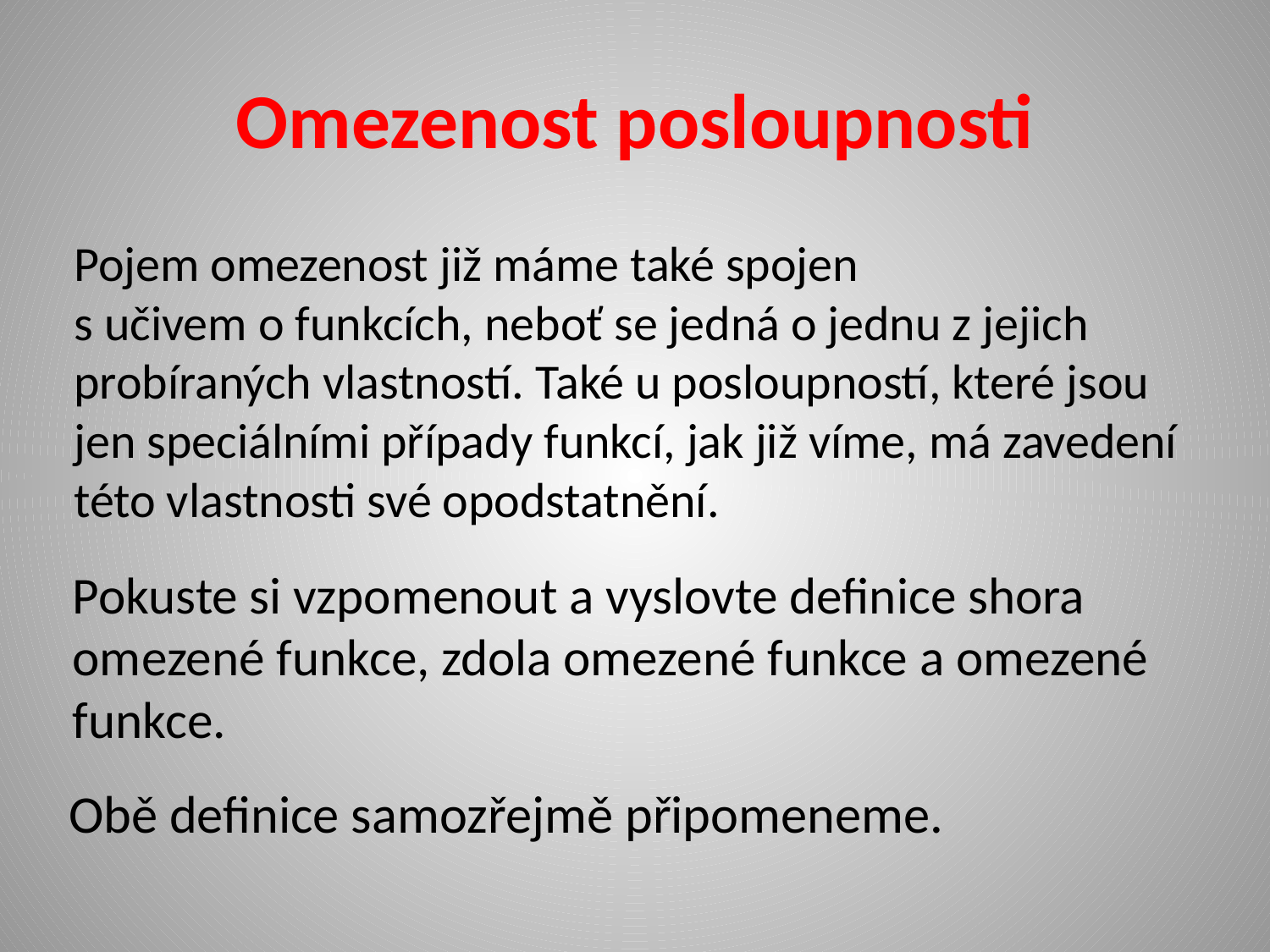

# Omezenost posloupnosti
Pojem omezenost již máme také spojen
s učivem o funkcích, neboť se jedná o jednu z jejich probíraných vlastností. Také u posloupností, které jsou jen speciálními případy funkcí, jak již víme, má zavedení této vlastnosti své opodstatnění.
Pokuste si vzpomenout a vyslovte definice shora omezené funkce, zdola omezené funkce a omezené funkce.

Obě definice samozřejmě připomeneme.